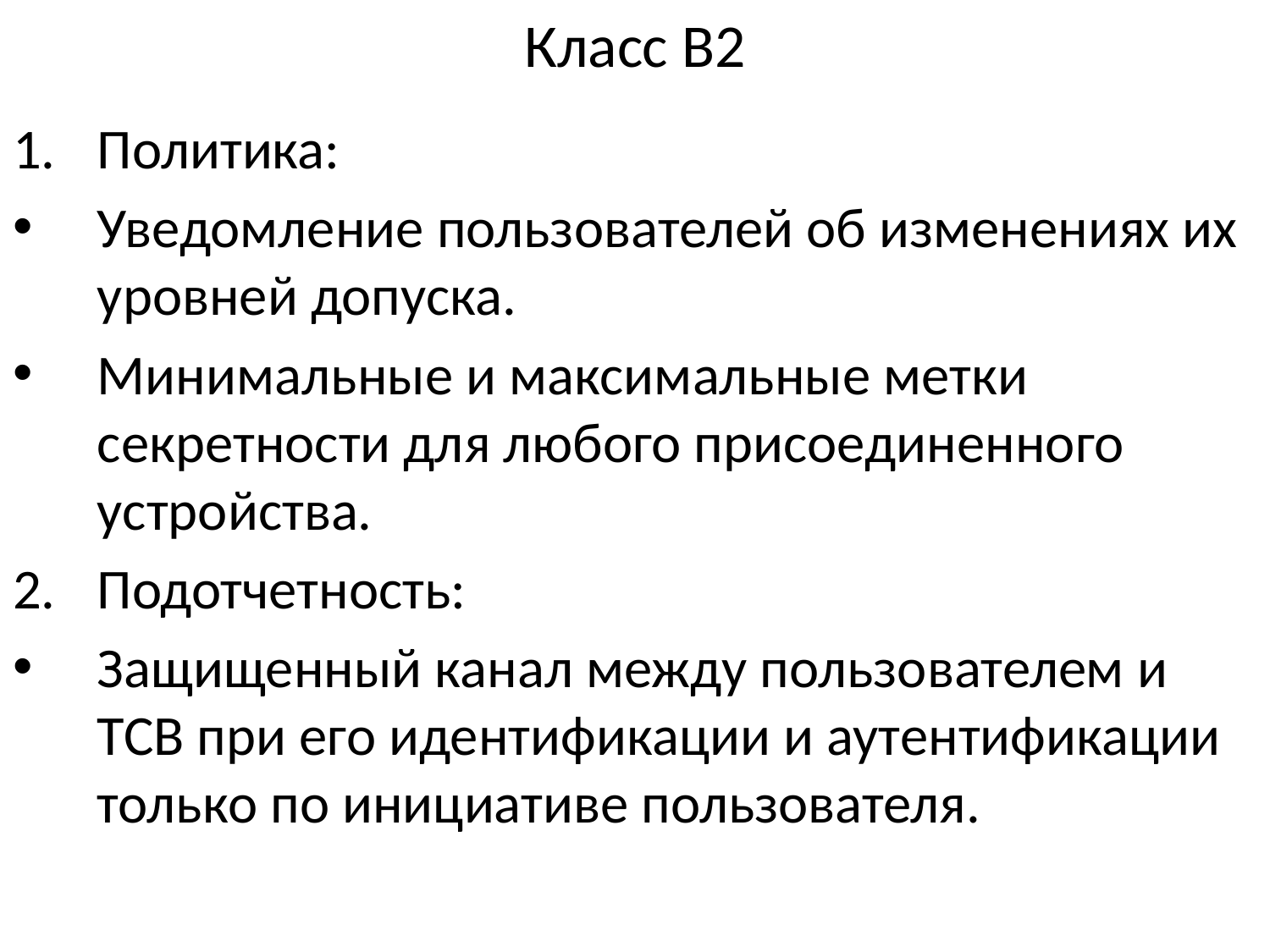

# Класс B2
Политика:
Уведомление пользователей об изменениях их уровней допуска.
Минимальные и максимальные метки секретности для любого присоединенного устройства.
Подотчетность:
Защищенный канал между пользователем и TCB при его идентификации и аутентификации только по инициативе пользователя.